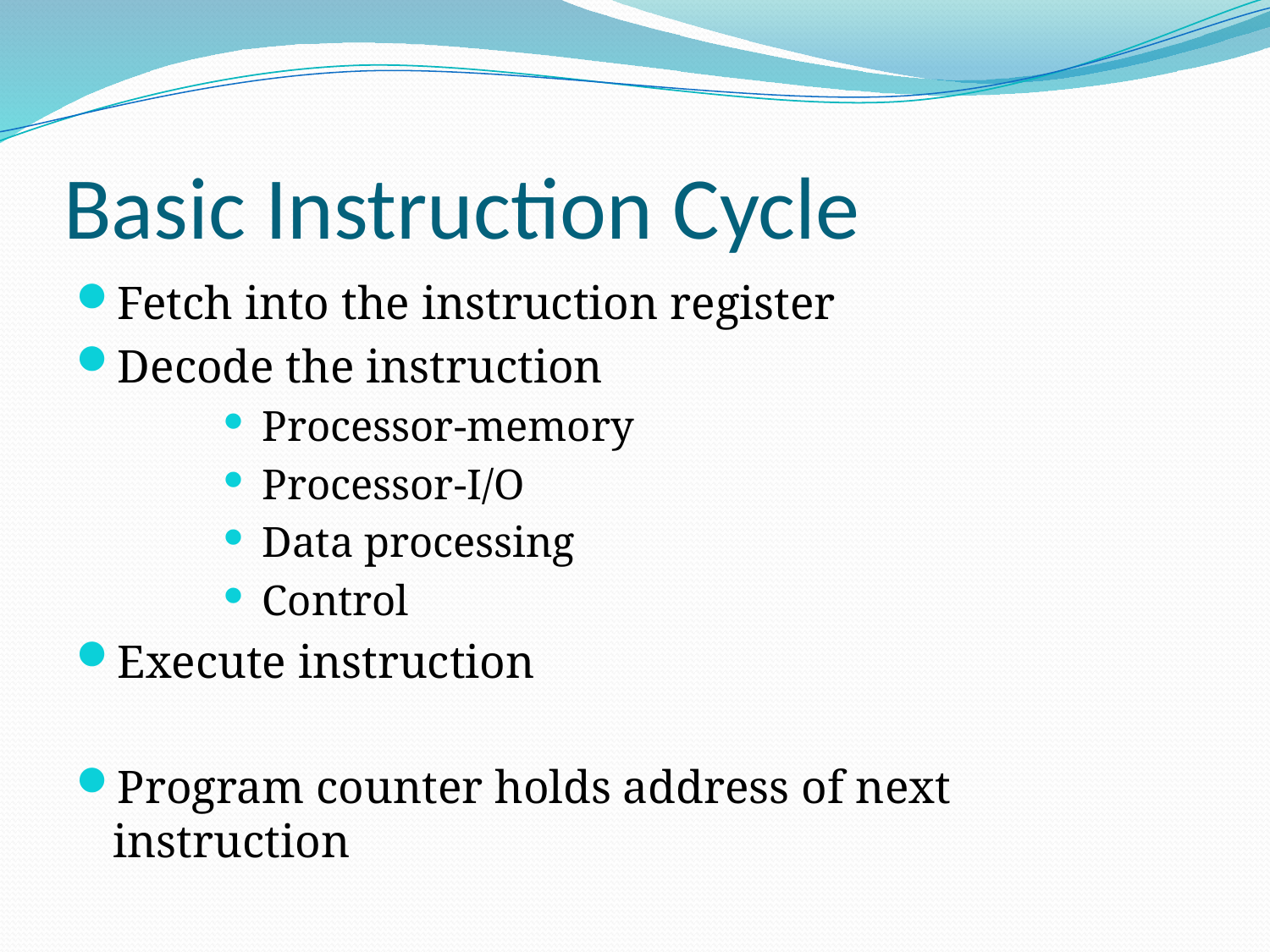

# Basic Instruction Cycle
Fetch into the instruction register
Decode the instruction
Processor-memory
Processor-I/O
Data processing
Control
Execute instruction

Program counter holds address of next instruction